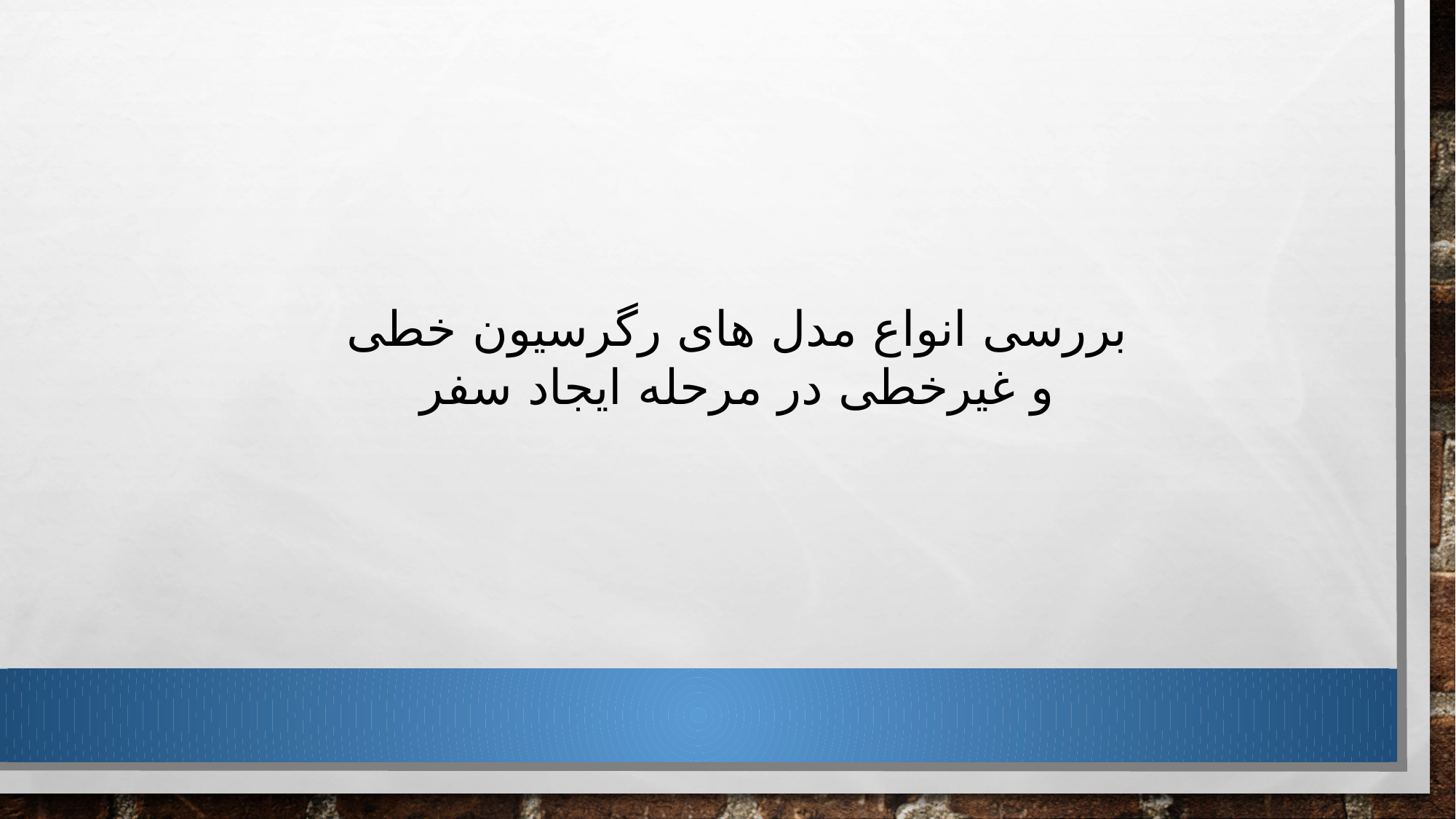

بررسی انواع مدل های رگرسیون خطی و غیرخطی در مرحله ایجاد سفر